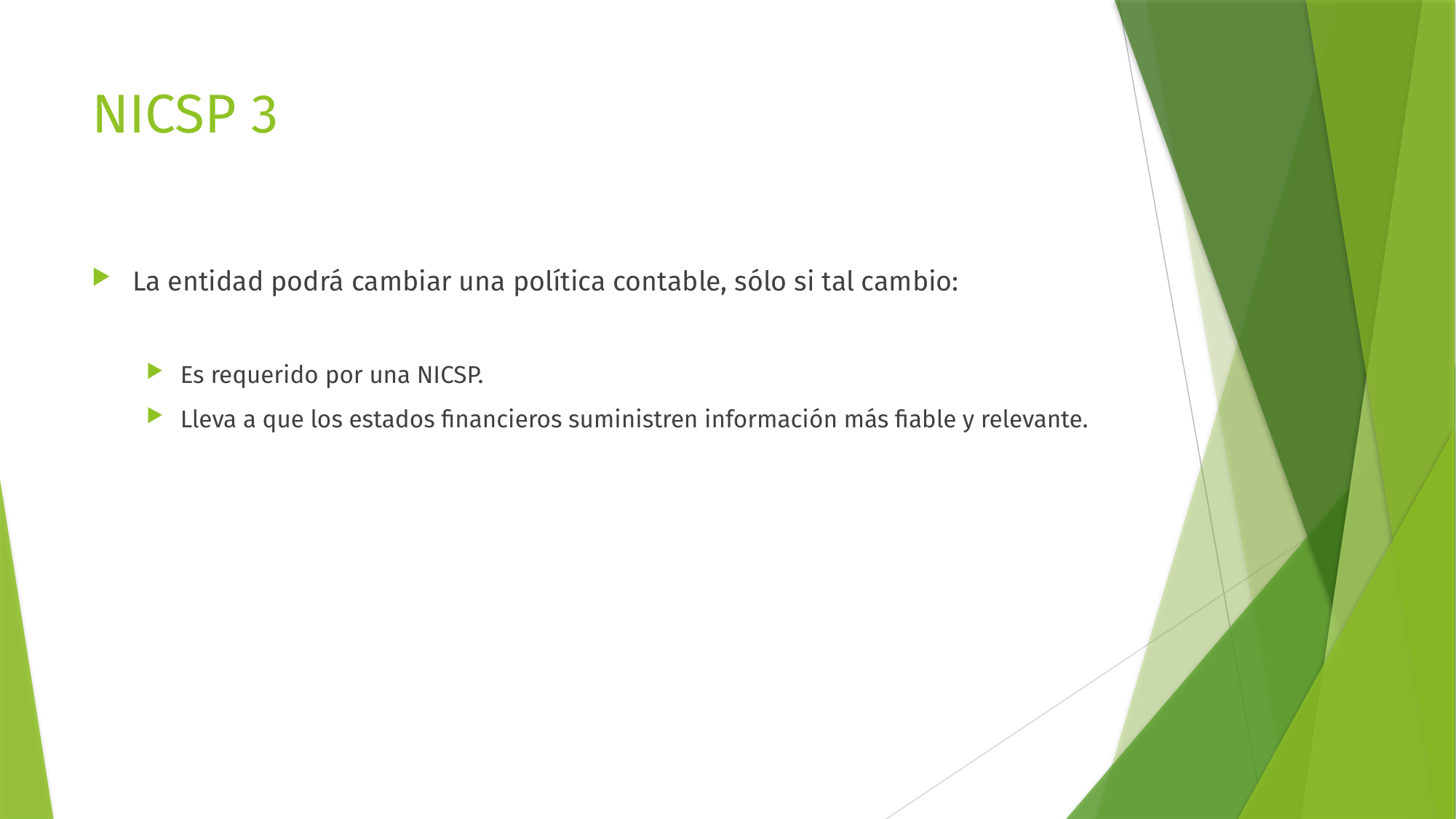

# NICSP 3
La entidad podrá cambiar una política contable, sólo si tal cambio:

Es requerido por una NICSP.
Lleva a que los estados financieros suministren información más fiable y relevante.